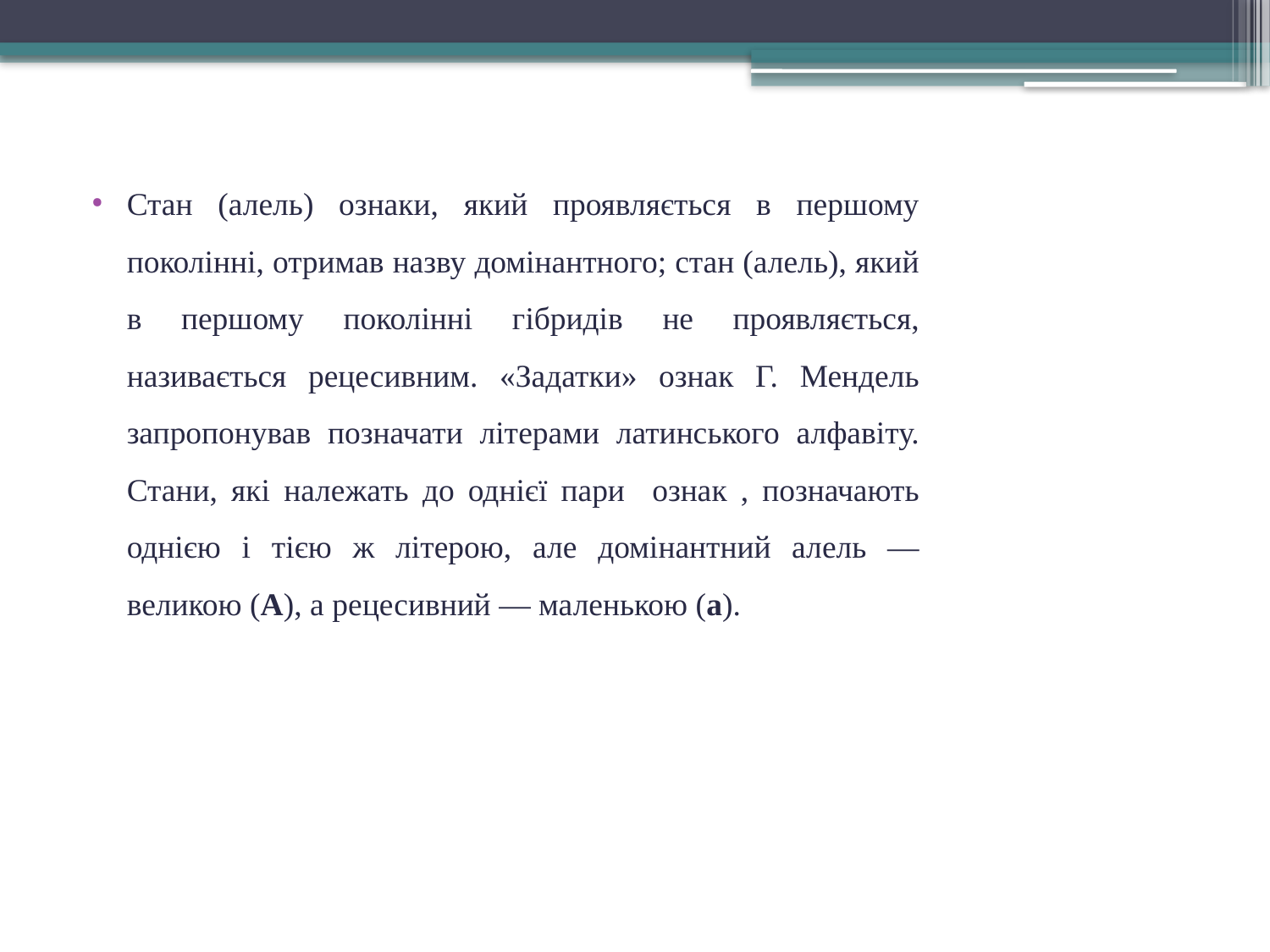

Стан (алель) ознаки, який проявляється в першому поколінні, отримав назву домінантного; стан (алель), який в першому поколінні гібридів не проявляється, називається рецесивним. «Задатки» ознак Г. Мендель запропонував позначати літерами латинського алфавіту. Стани, які належать до однієї пари  ознак , позначають однією і тією ж літерою, але домінантний алель — великою (А), а рецесивний — маленькою (а).